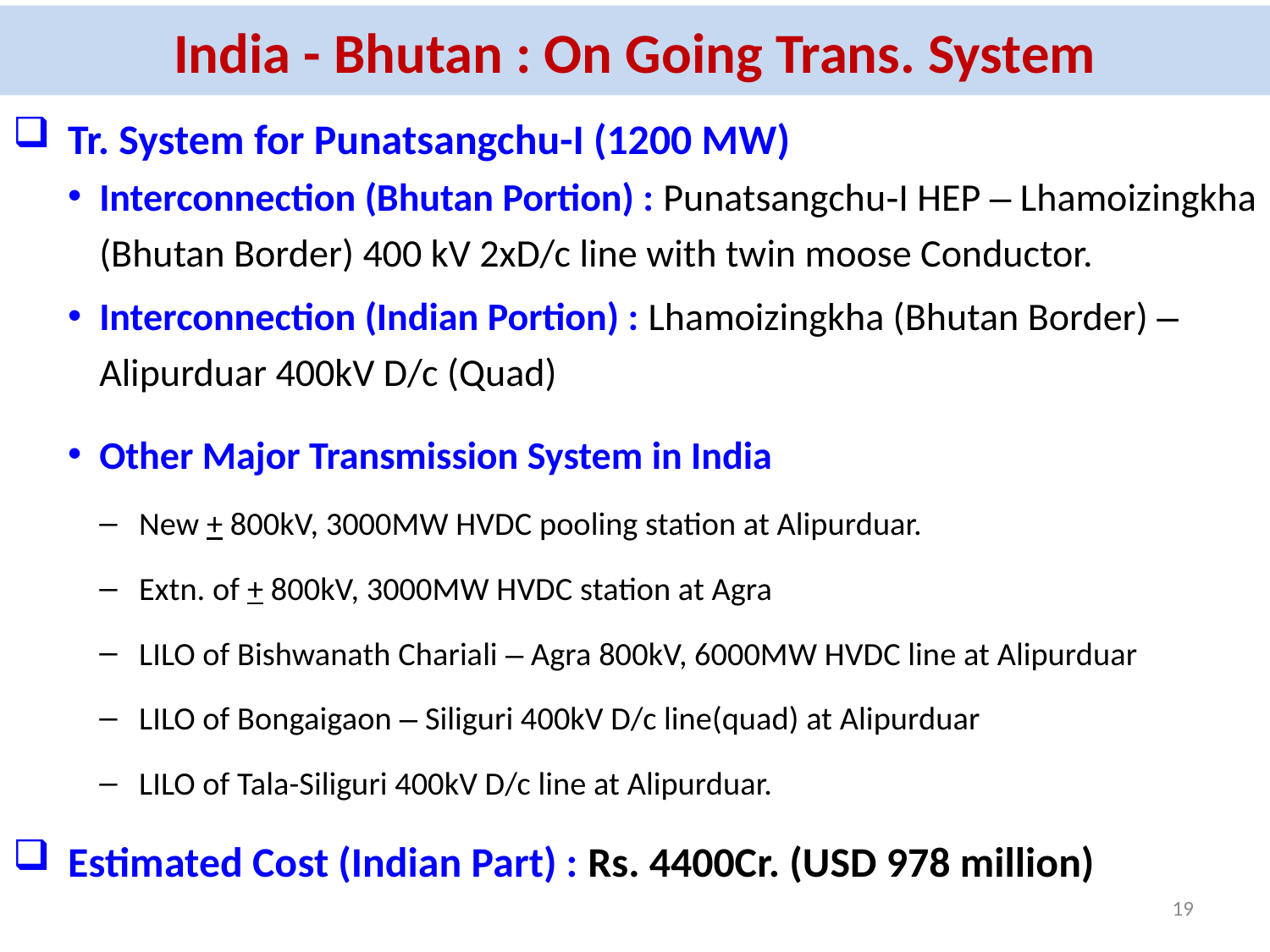

# India - Bhutan : On Going Trans. System
Tr. System for Punatsangchu-I (1200 MW)
Interconnection (Bhutan Portion) : Punatsangchu-I HEP – Lhamoizingkha (Bhutan Border) 400 kV 2xD/c line with twin moose Conductor.
Interconnection (Indian Portion) : Lhamoizingkha (Bhutan Border) – Alipurduar 400kV D/c (Quad)
Other Major Transmission System in India
New + 800kV, 3000MW HVDC pooling station at Alipurduar.
Extn. of + 800kV, 3000MW HVDC station at Agra
LILO of Bishwanath Chariali – Agra 800kV, 6000MW HVDC line at Alipurduar
LILO of Bongaigaon – Siliguri 400kV D/c line(quad) at Alipurduar
LILO of Tala-Siliguri 400kV D/c line at Alipurduar.
Estimated Cost (Indian Part) : Rs. 4400Cr. (USD 978 million)
19